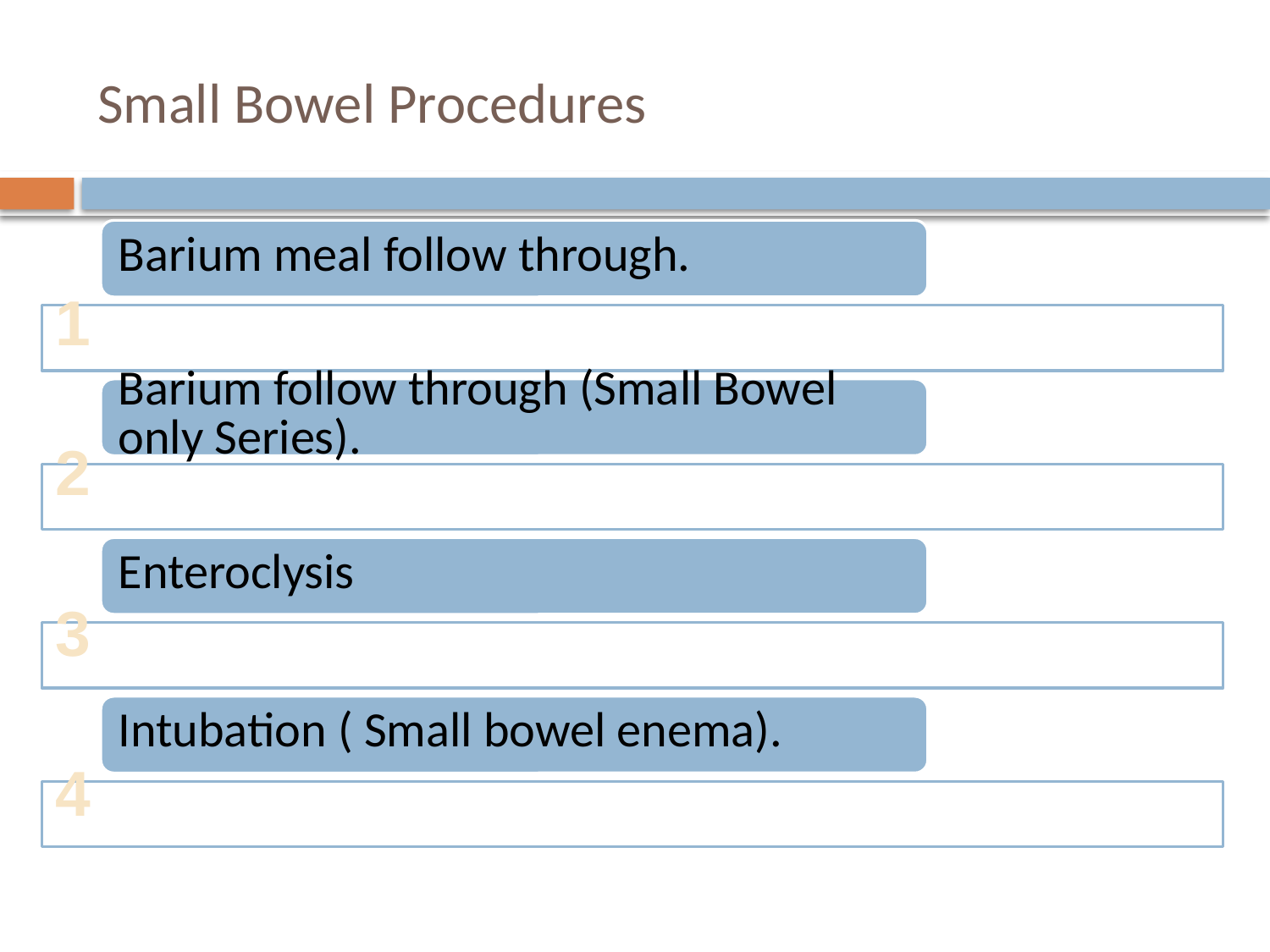

# Small Bowel Procedures
Barium meal follow through.
Enteroclysis
Intubation ( Small bowel enema).
Barium follow through (Small Bowel only Series).
1
2
3
4